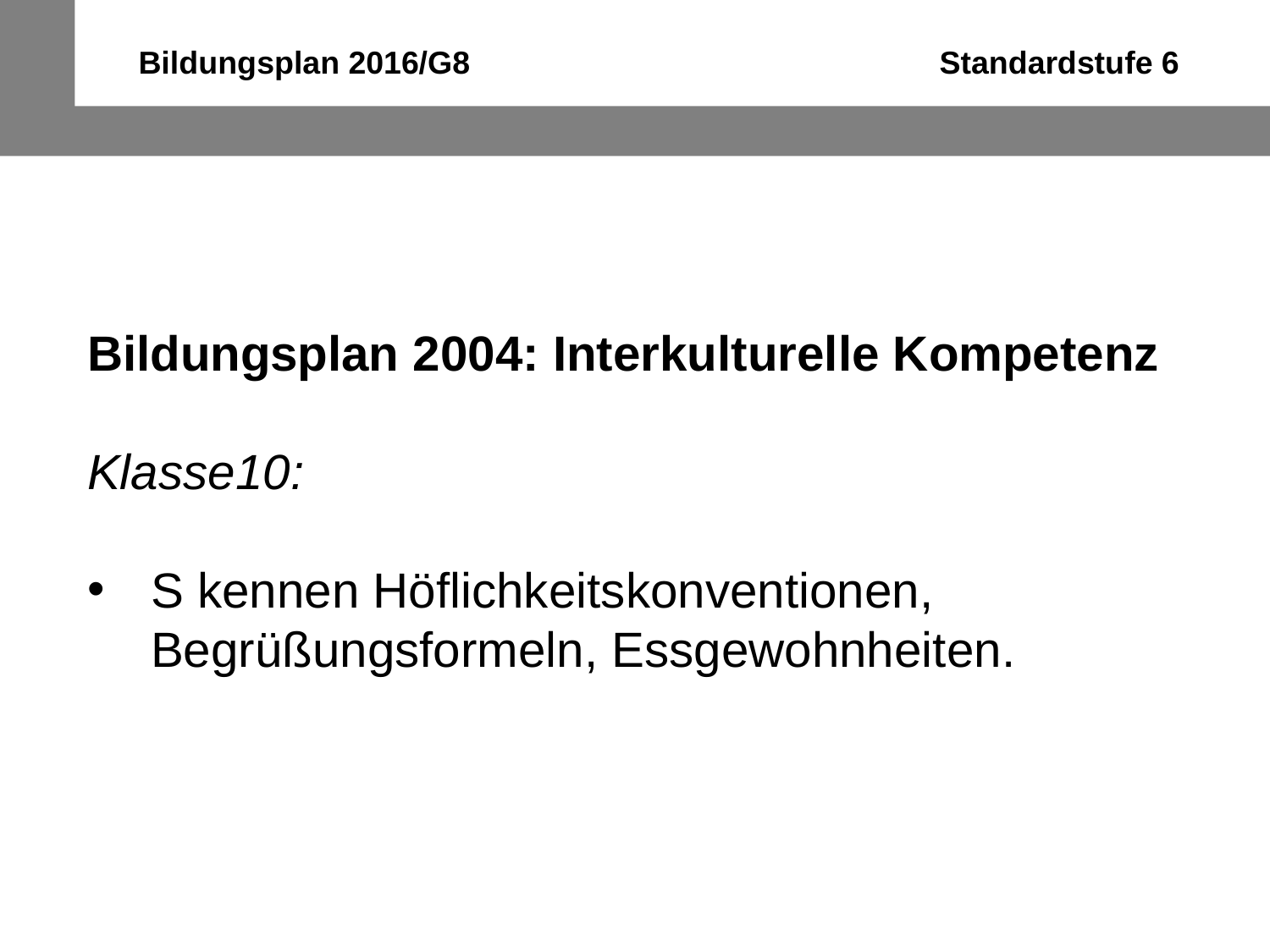

Bildungsplan 2016/G8                                                     Standardstufe 6

Bildungsplan 2004: Interkulturelle Kompetenz

Klasse10:

S kennen Höflichkeitskonventionen, Begrüßungsformeln, Essgewohnheiten.